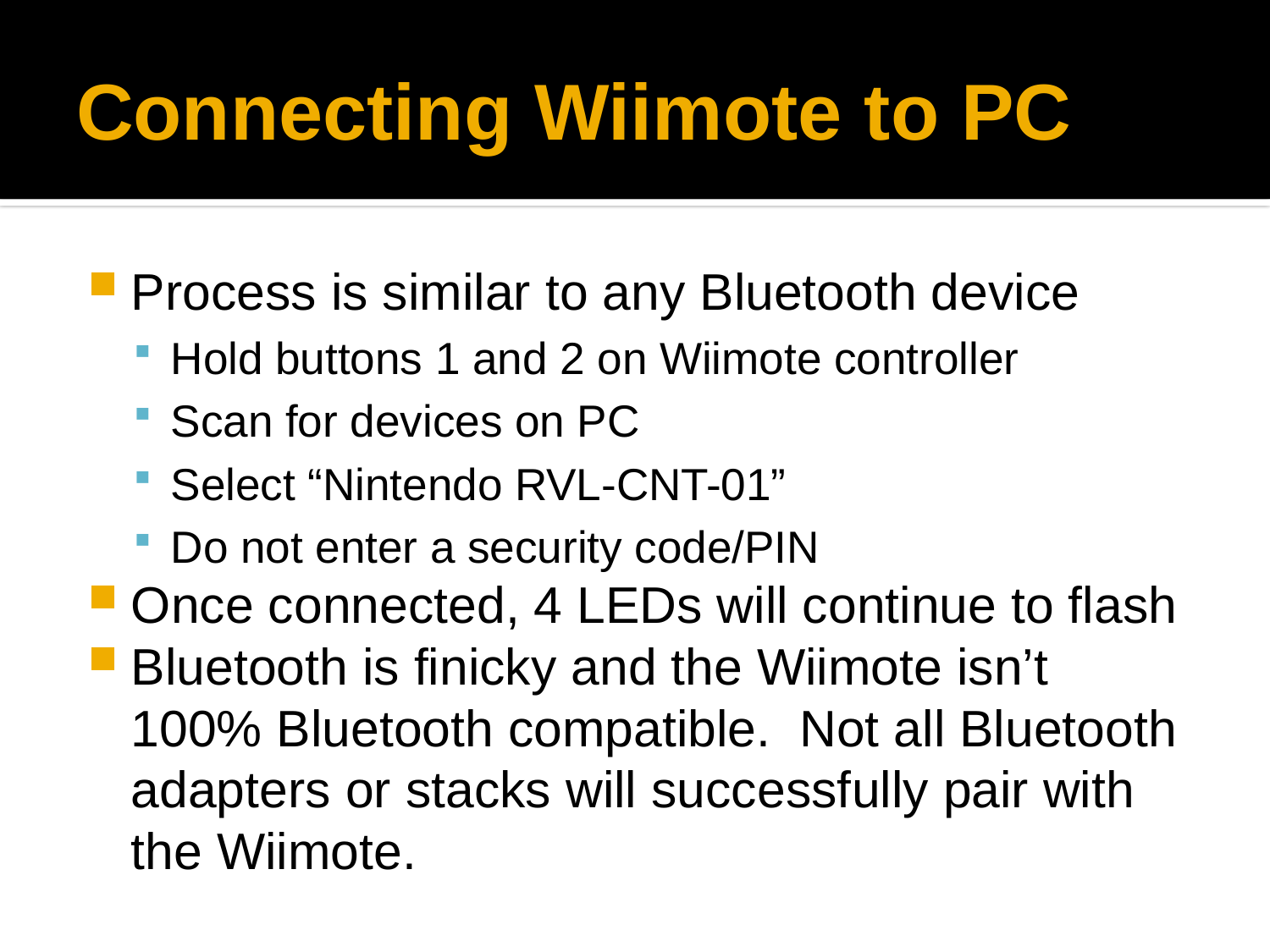

# Connecting Wiimote to PC
Process is similar to any Bluetooth device
Hold buttons 1 and 2 on Wiimote controller
Scan for devices on PC
Select “Nintendo RVL-CNT-01”
Do not enter a security code/PIN
Once connected, 4 LEDs will continue to flash
Bluetooth is finicky and the Wiimote isn’t 100% Bluetooth compatible.  Not all Bluetooth adapters or stacks will successfully pair with the Wiimote.